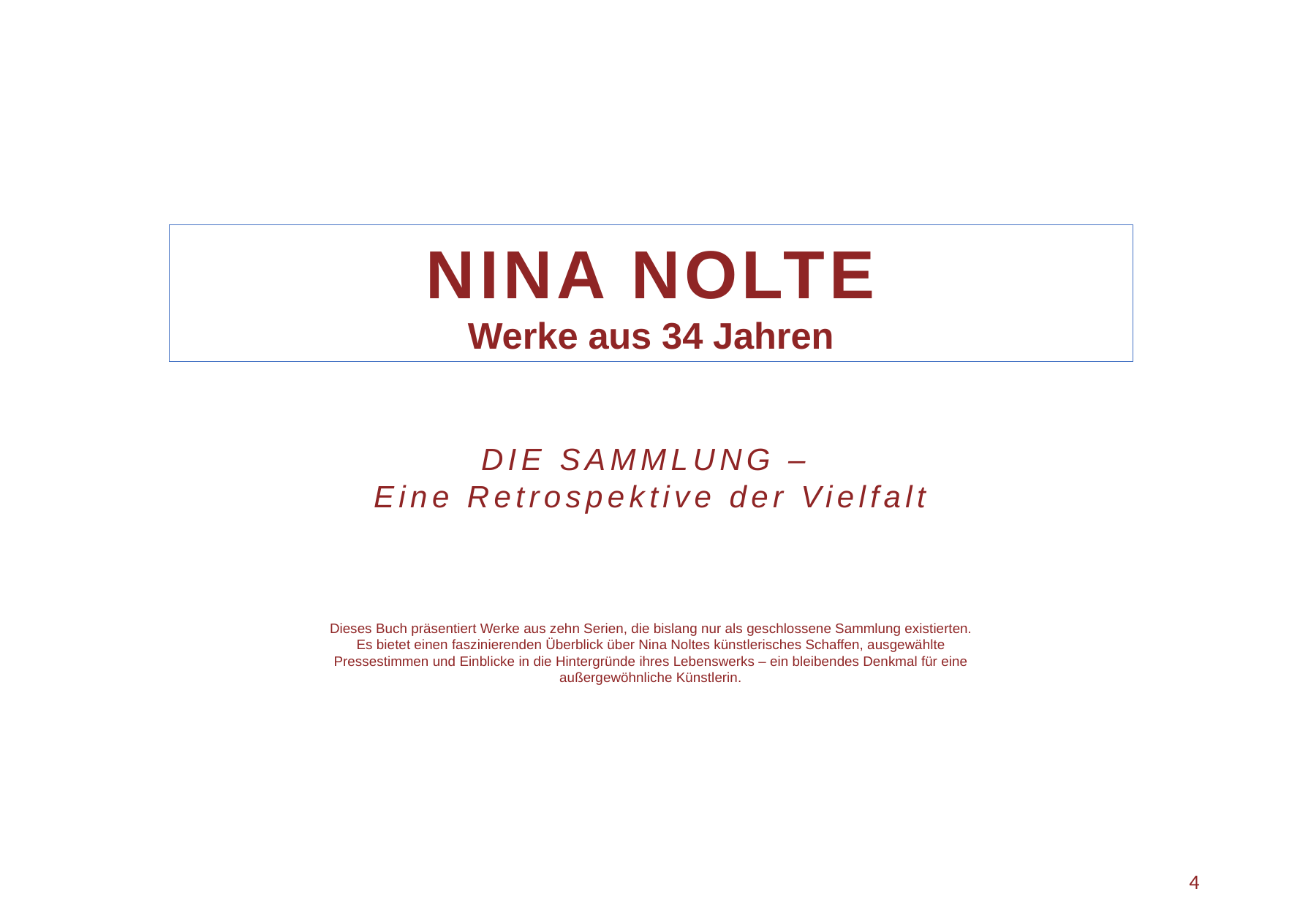

NINA NOLTE
Werke aus 34 Jahren
DIE SAMMLUNG –
Eine Retrospektive der Vielfalt
Dieses Buch präsentiert Werke aus zehn Serien, die bislang nur als geschlossene Sammlung existierten. Es bietet einen faszinierenden Überblick über Nina Noltes künstlerisches Schaffen, ausgewählte Pressestimmen und Einblicke in die Hintergründe ihres Lebenswerks – ein bleibendes Denkmal für eine außergewöhnliche Künstlerin.
4